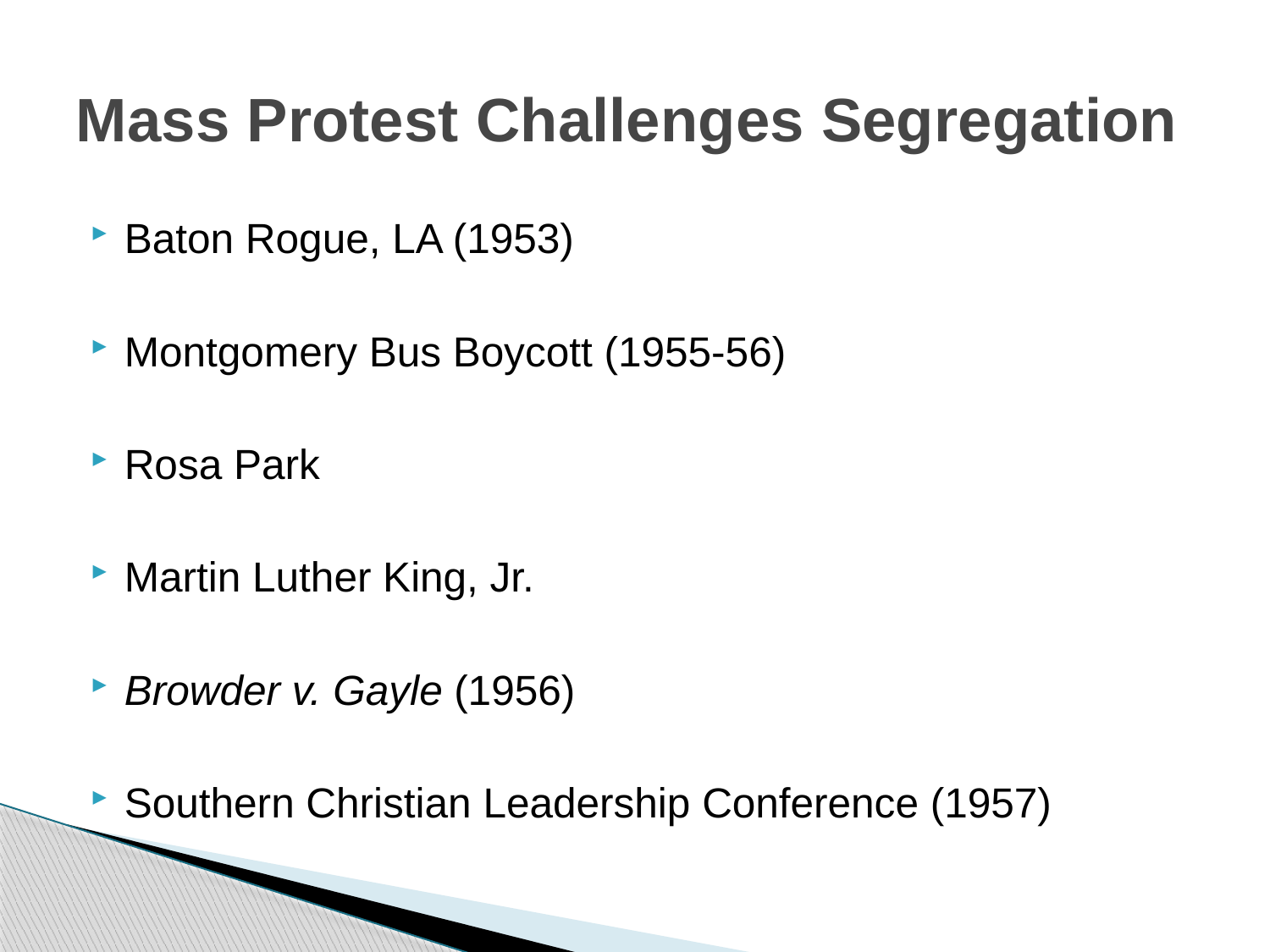

# Mass Protest Challenges Segregation
Baton Rogue, LA (1953)

Montgomery Bus Boycott (1955-56)

Rosa Park

Martin Luther King, Jr.

Browder v. Gayle (1956)

Southern Christian Leadership Conference (1957)